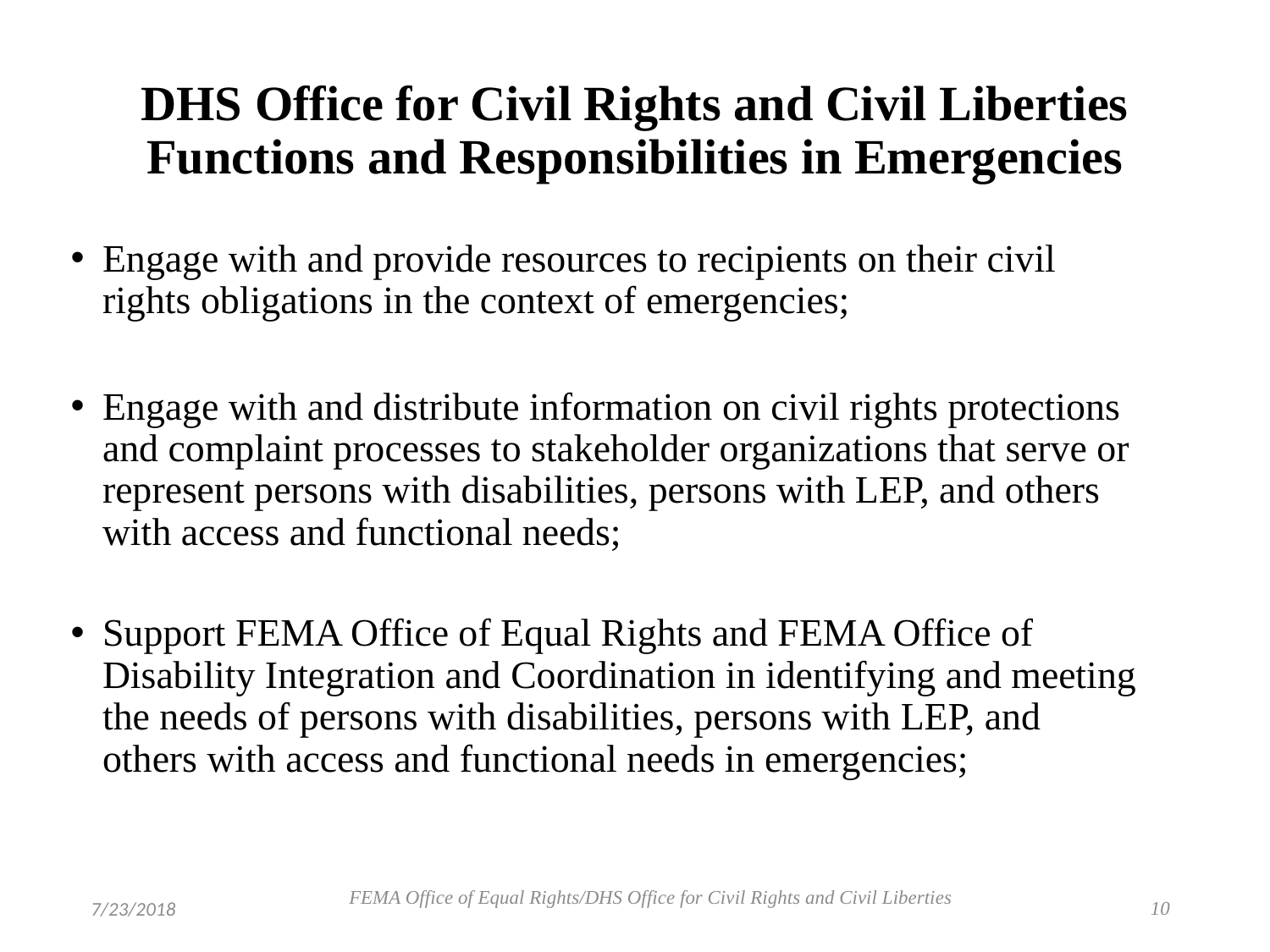

# DHS Office for Civil Rights and Civil Liberties Functions and Responsibilities in Emergencies
Engage with and provide resources to recipients on their civil rights obligations in the context of emergencies;
Engage with and distribute information on civil rights protections and complaint processes to stakeholder organizations that serve or represent persons with disabilities, persons with LEP, and others with access and functional needs;
Support FEMA Office of Equal Rights and FEMA Office of Disability Integration and Coordination in identifying and meeting the needs of persons with disabilities, persons with LEP, and others with access and functional needs in emergencies;

10
7/23/2018
FEMA Office of Equal Rights/DHS Office for Civil Rights and Civil Liberties